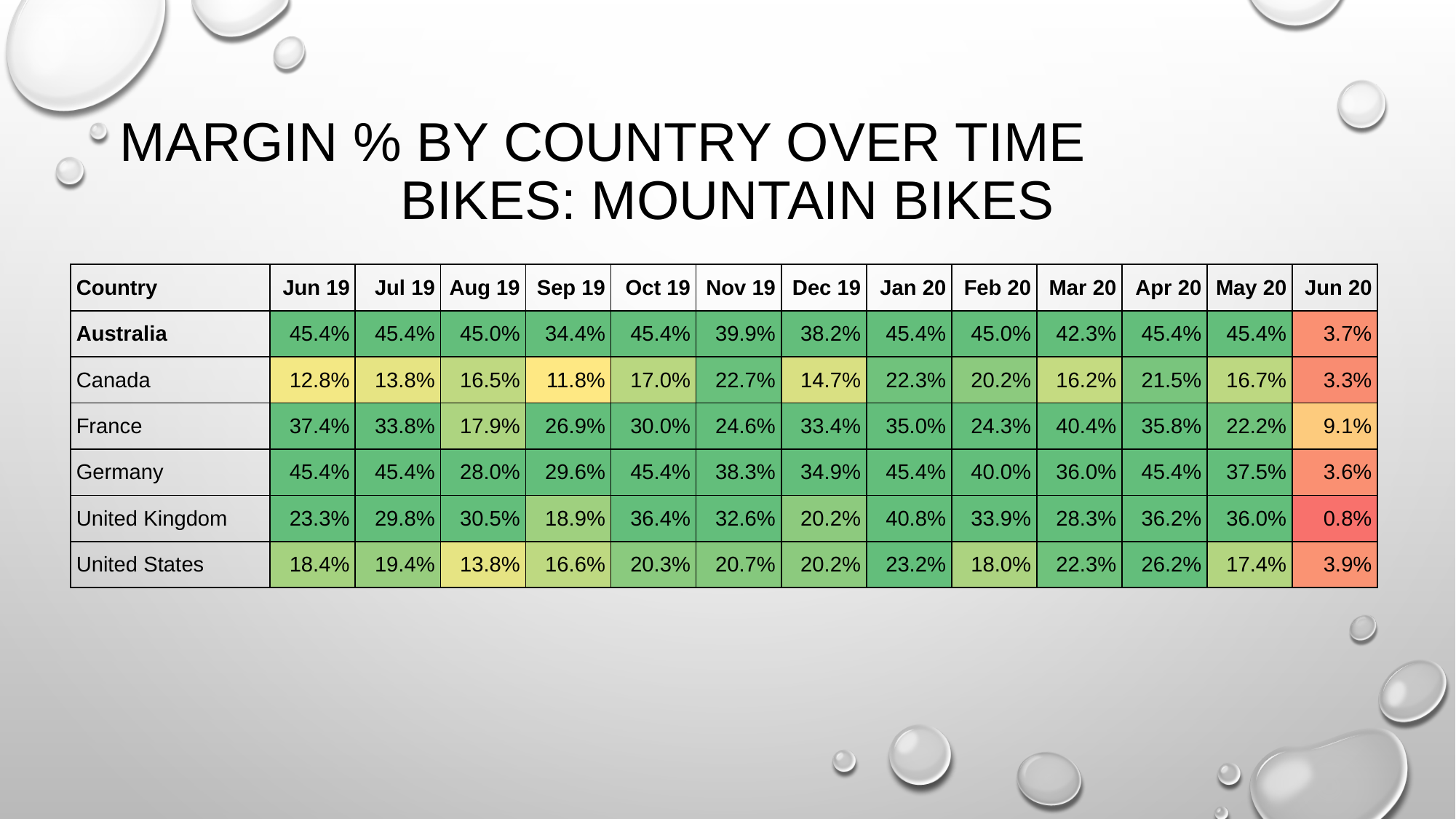

# Margin % by Country over time
Bikes: Mountain Bikes
| Country | Jun 19 | Jul 19 | Aug 19 | Sep 19 | Oct 19 | Nov 19 | Dec 19 | Jan 20 | Feb 20 | Mar 20 | Apr 20 | May 20 | Jun 20 |
| --- | --- | --- | --- | --- | --- | --- | --- | --- | --- | --- | --- | --- | --- |
| Australia | 45.4% | 45.4% | 45.0% | 34.4% | 45.4% | 39.9% | 38.2% | 45.4% | 45.0% | 42.3% | 45.4% | 45.4% | 3.7% |
| Canada | 12.8% | 13.8% | 16.5% | 11.8% | 17.0% | 22.7% | 14.7% | 22.3% | 20.2% | 16.2% | 21.5% | 16.7% | 3.3% |
| France | 37.4% | 33.8% | 17.9% | 26.9% | 30.0% | 24.6% | 33.4% | 35.0% | 24.3% | 40.4% | 35.8% | 22.2% | 9.1% |
| Germany | 45.4% | 45.4% | 28.0% | 29.6% | 45.4% | 38.3% | 34.9% | 45.4% | 40.0% | 36.0% | 45.4% | 37.5% | 3.6% |
| United Kingdom | 23.3% | 29.8% | 30.5% | 18.9% | 36.4% | 32.6% | 20.2% | 40.8% | 33.9% | 28.3% | 36.2% | 36.0% | 0.8% |
| United States | 18.4% | 19.4% | 13.8% | 16.6% | 20.3% | 20.7% | 20.2% | 23.2% | 18.0% | 22.3% | 26.2% | 17.4% | 3.9% |